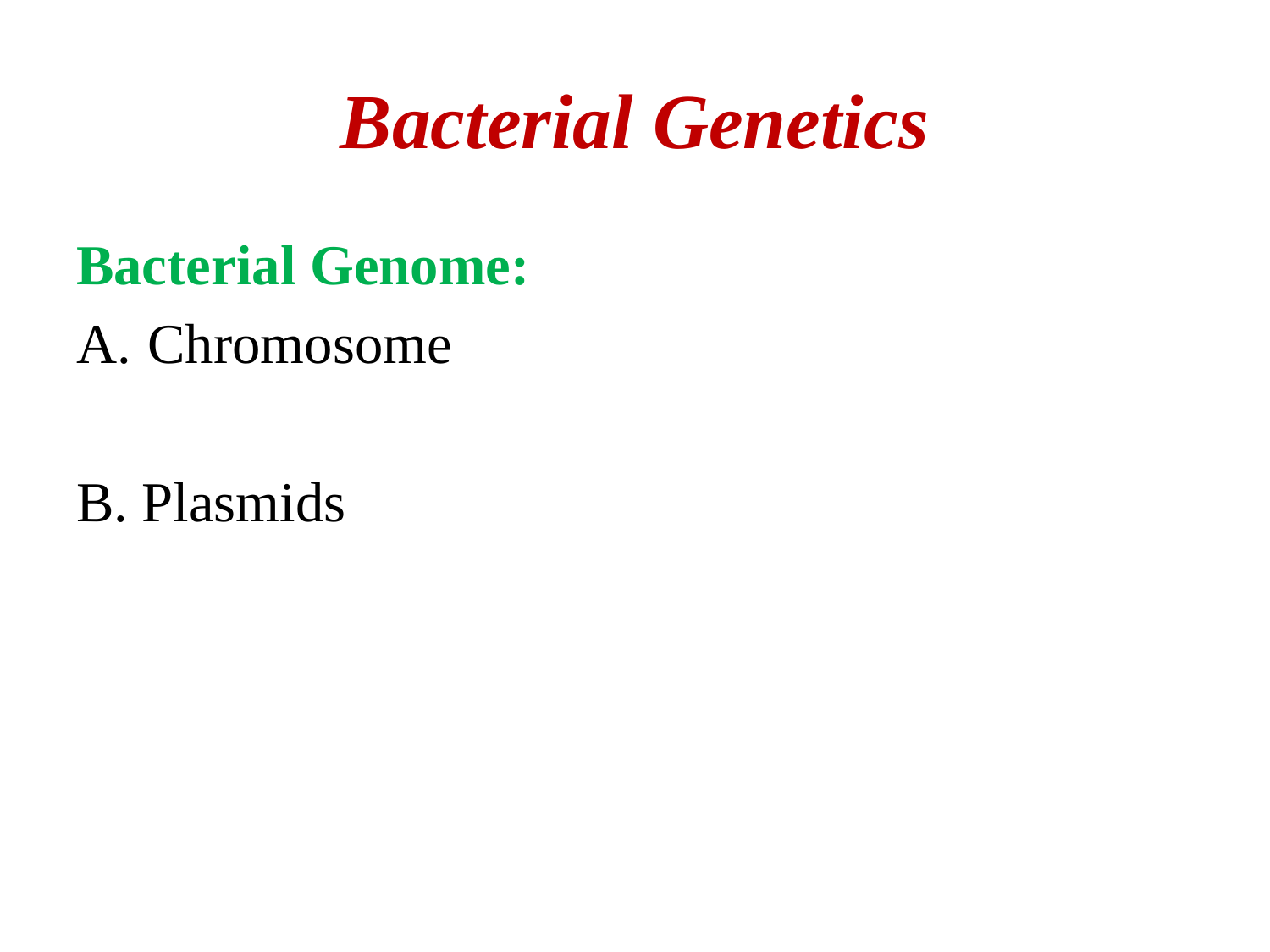

# Bacterial Genetics
Bacterial Genome:
Chromosome

B. Plasmids